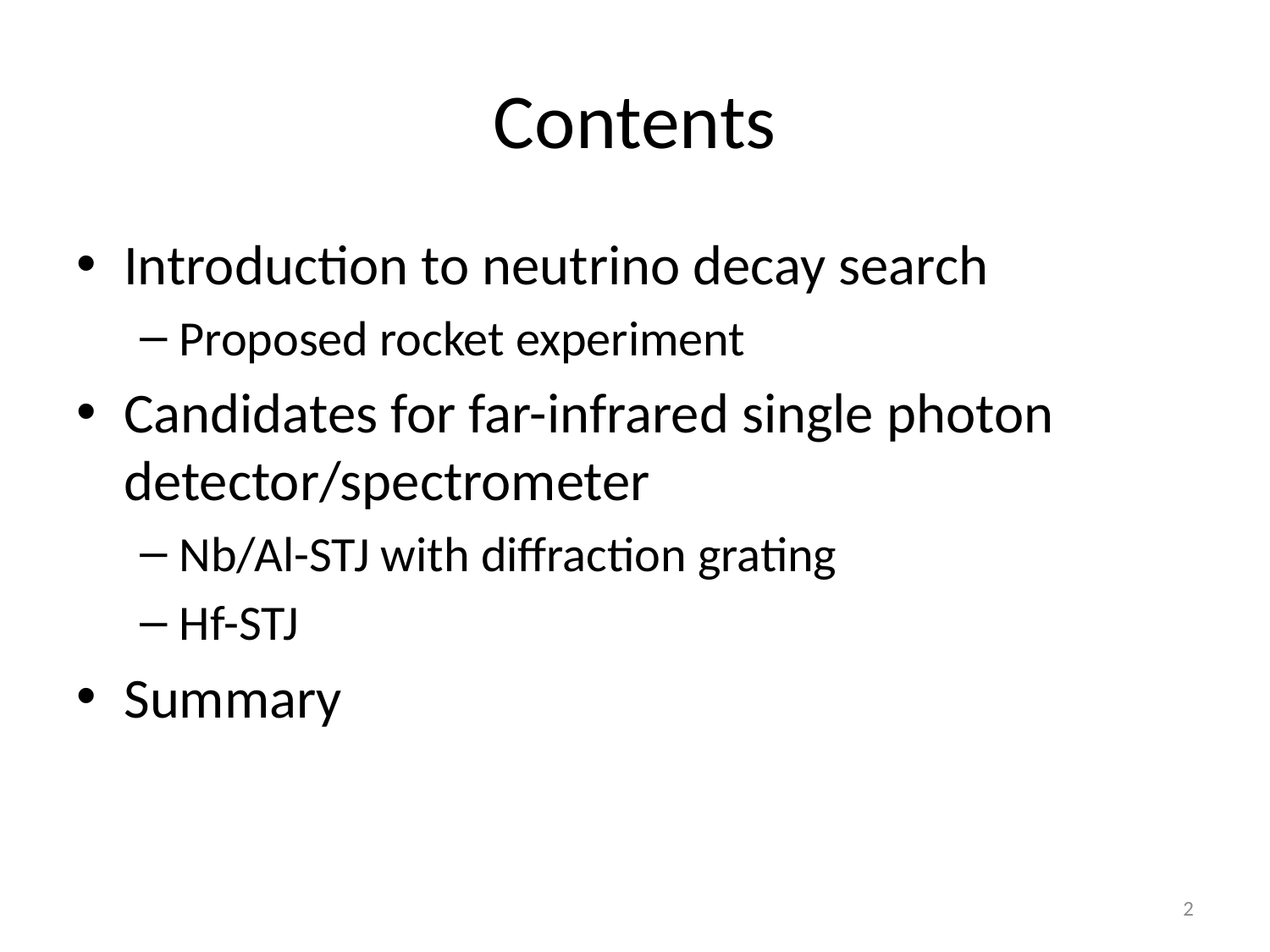

# Contents
Introduction to neutrino decay search
Proposed rocket experiment
Candidates for far-infrared single photon detector/spectrometer
Nb/Al-STJ with diffraction grating
Hf-STJ
Summary
2